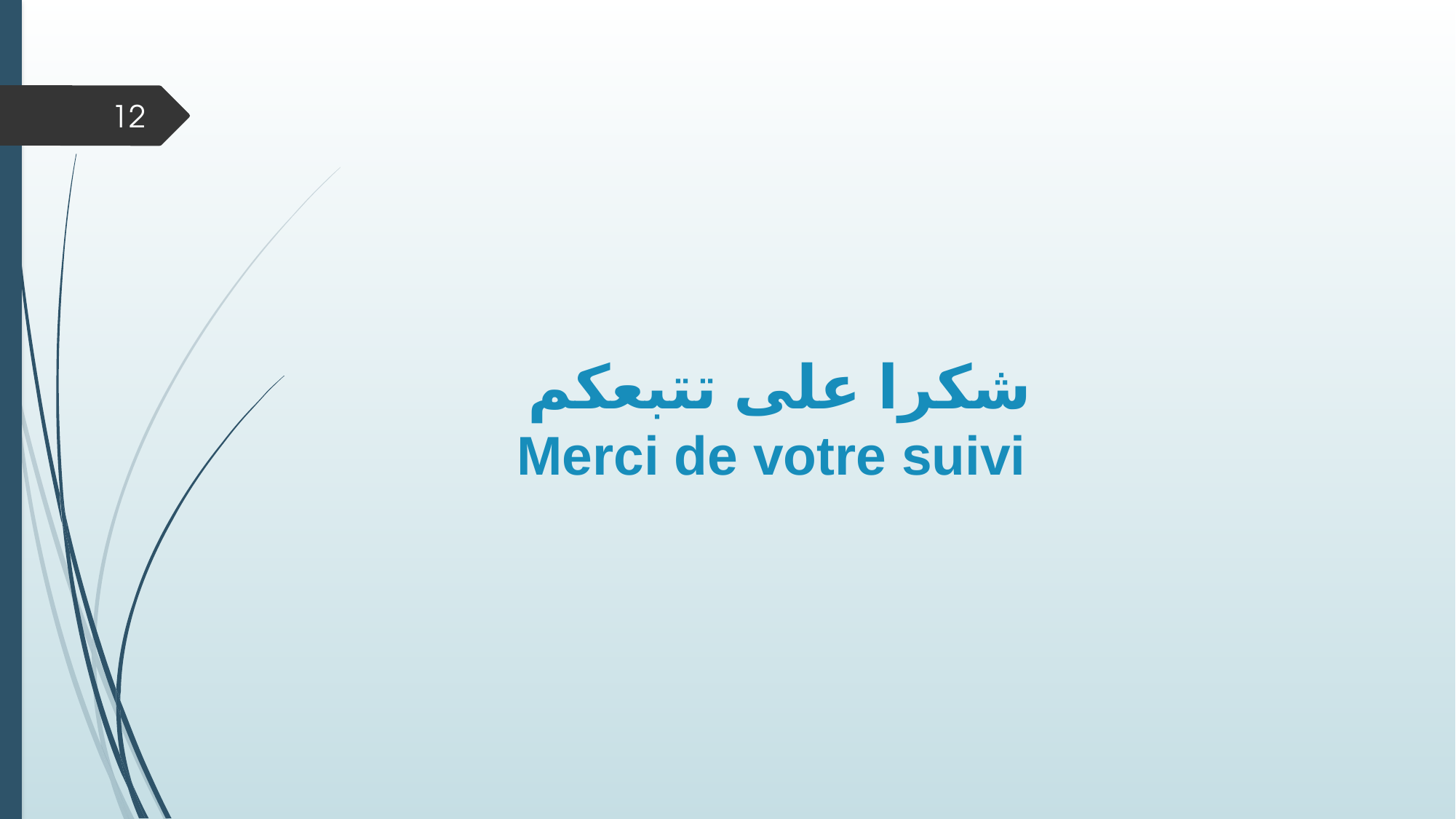

12
# شكرا على تتبعكم Merci de votre suivi